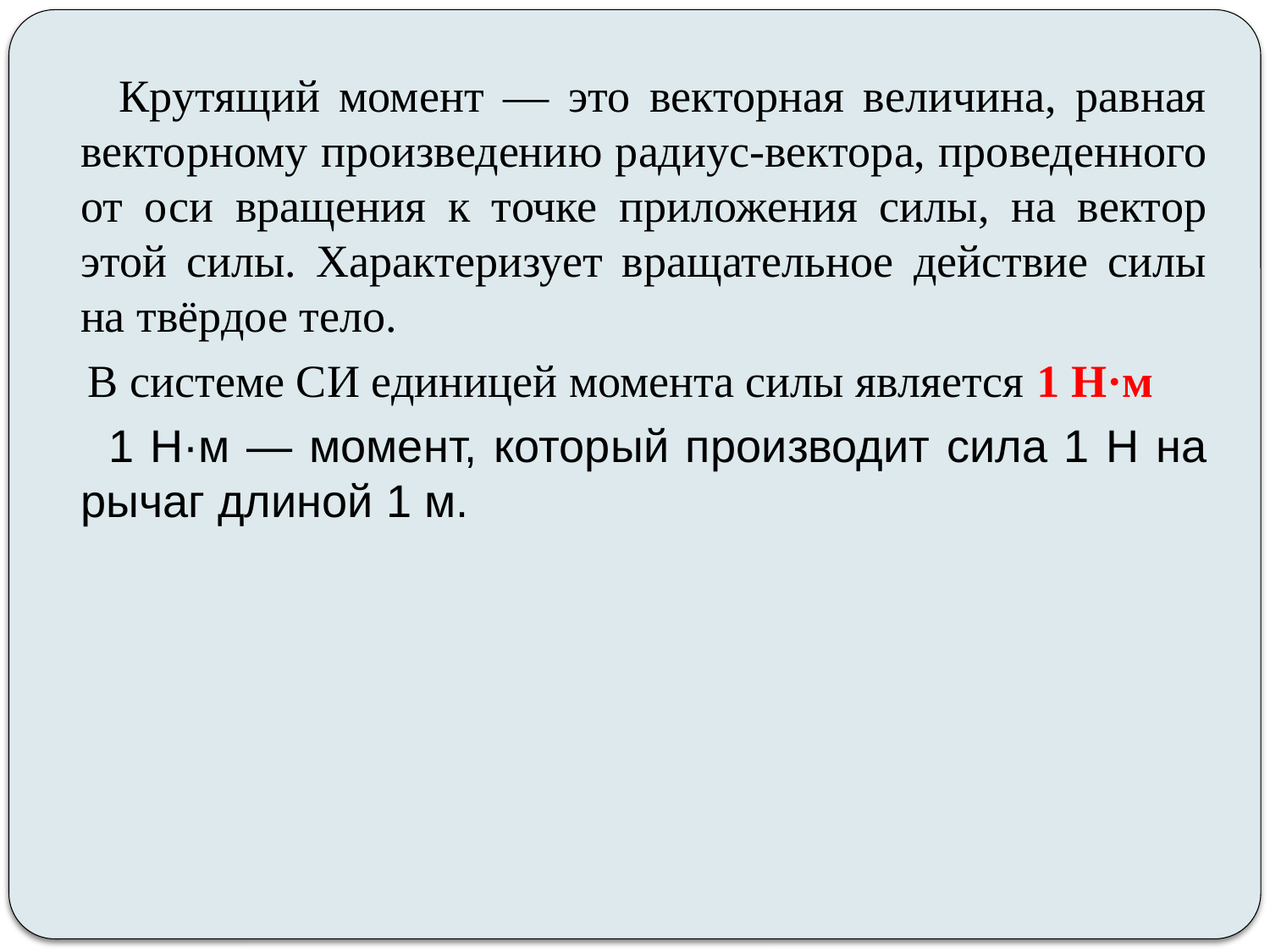

Крутящий момент — это векторная величина, равная векторному произведению радиус-вектора, проведенного от оси вращения к точке приложения силы, на вектор этой силы. Характеризует вращательное действие силы на твёрдое тело.
    В системе СИ единицей момента силы является 1 Н·м
    1 Н·м — момент, который производит сила 1 Н на рычаг длиной 1 м.